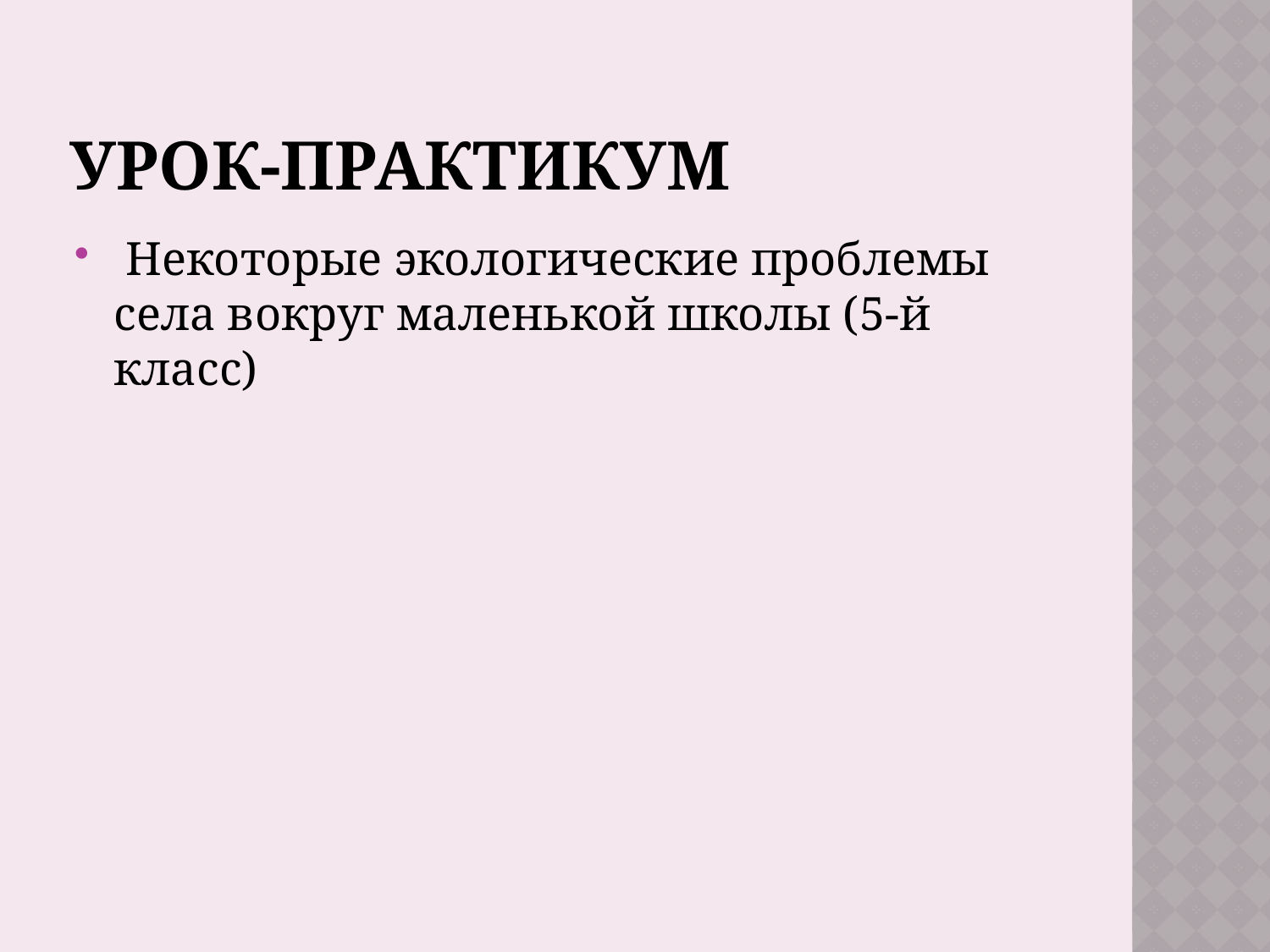

# Урок-практикум
 Некоторые экологические проблемы села вокруг маленькой школы (5-й класс)